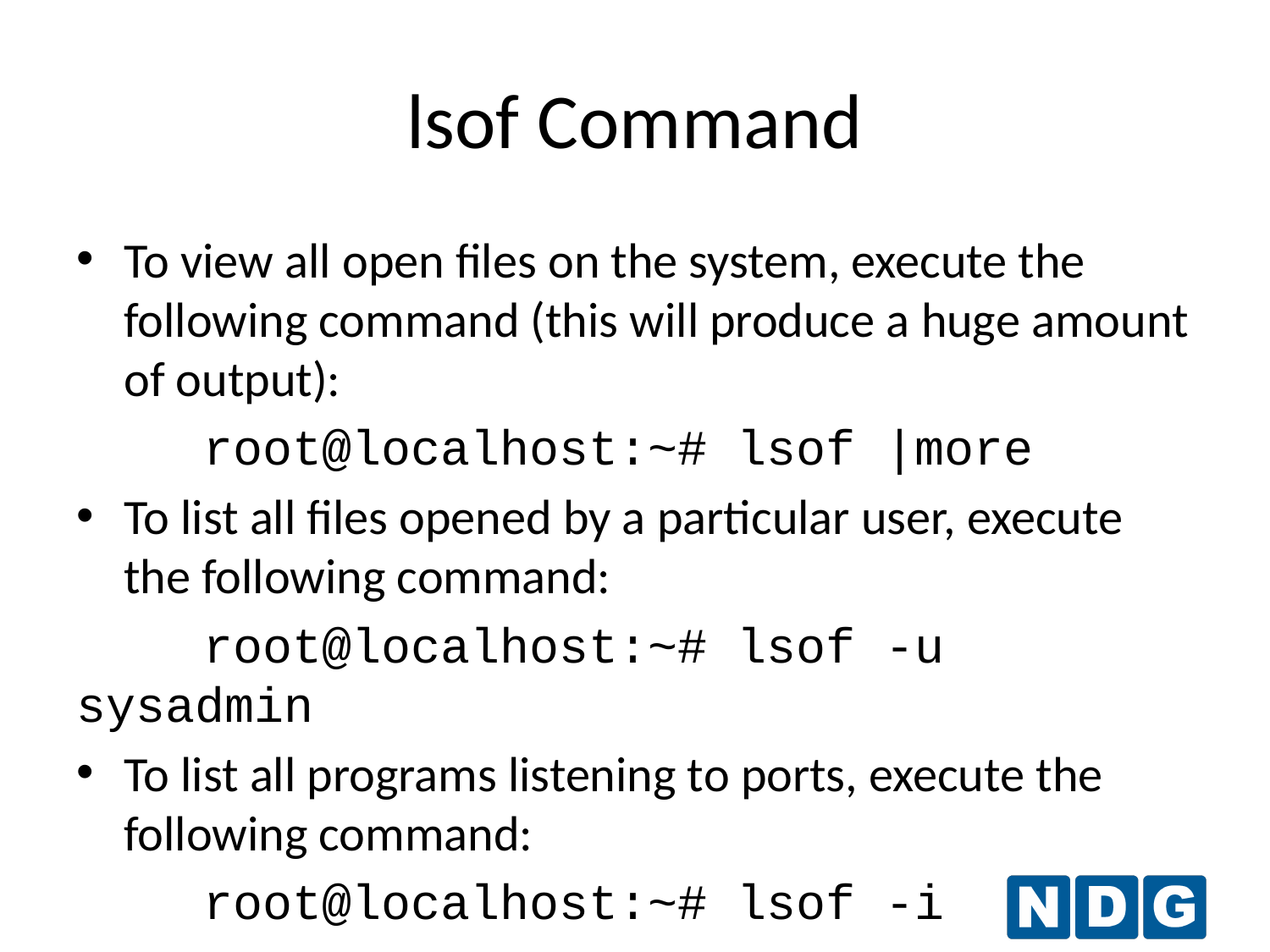

# lsof Command
To view all open files on the system, execute the following command (this will produce a huge amount of output):
	root@localhost:~# lsof |more
To list all files opened by a particular user, execute the following command:
	root@localhost:~# lsof -u sysadmin
To list all programs listening to ports, execute the following command:
	root@localhost:~# lsof -i